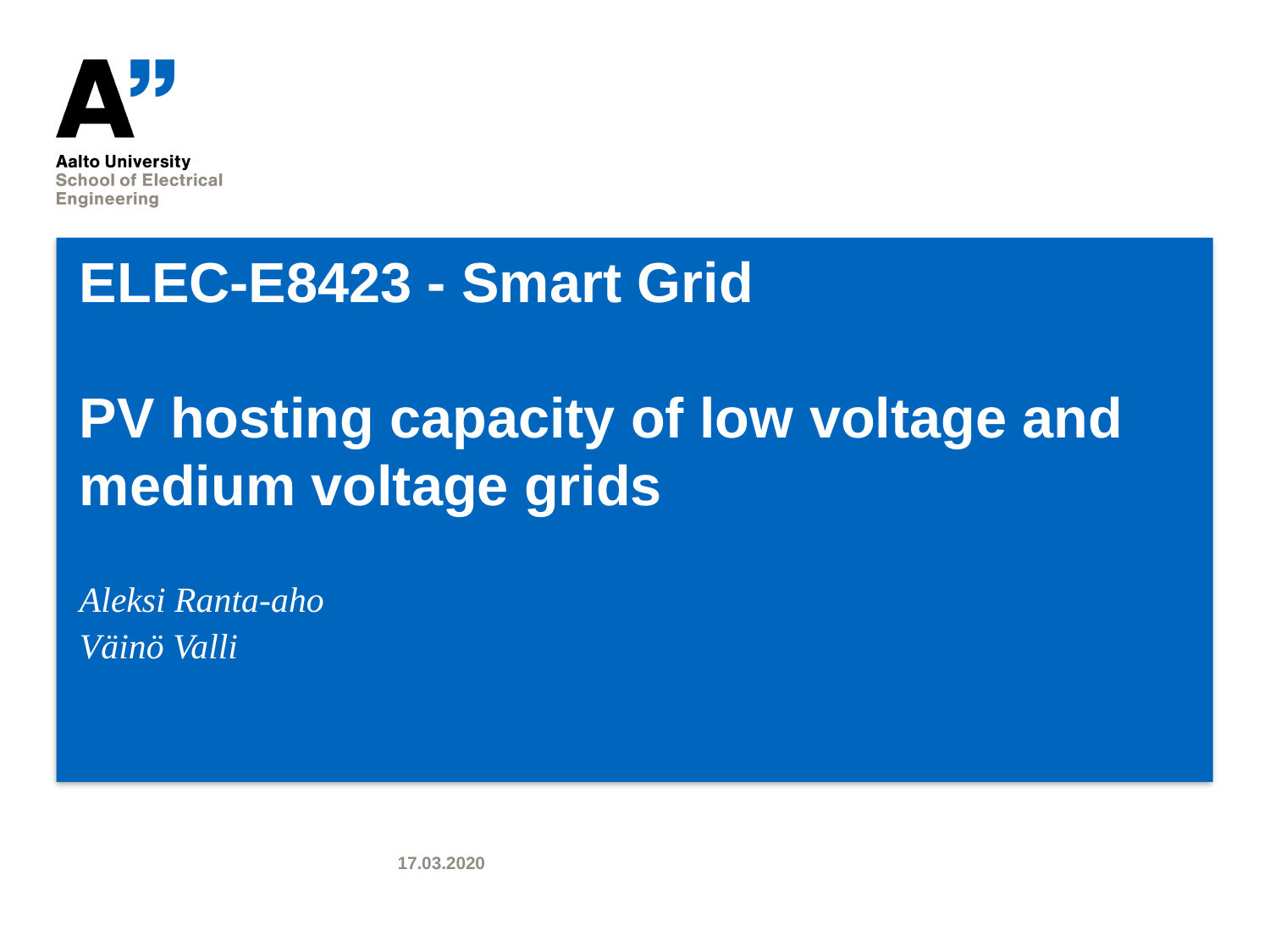

# ELEC-E8423 - Smart Grid PV hosting capacity of low voltage and medium voltage grids
Aleksi Ranta-aho
Väinö Valli

17.03.2020